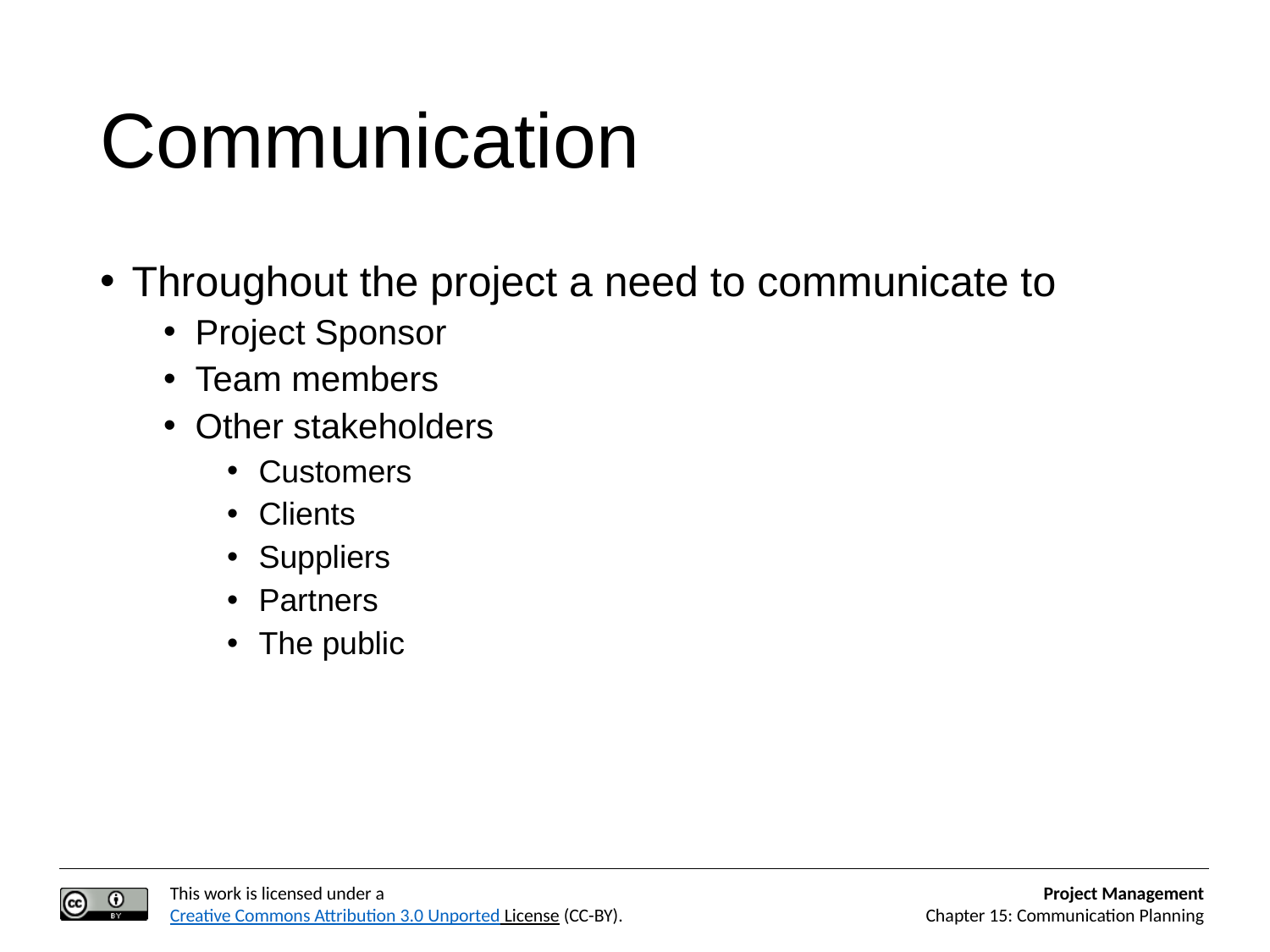

# Communication
Throughout the project a need to communicate to
Project Sponsor
Team members
Other stakeholders
Customers
Clients
Suppliers
Partners
The public